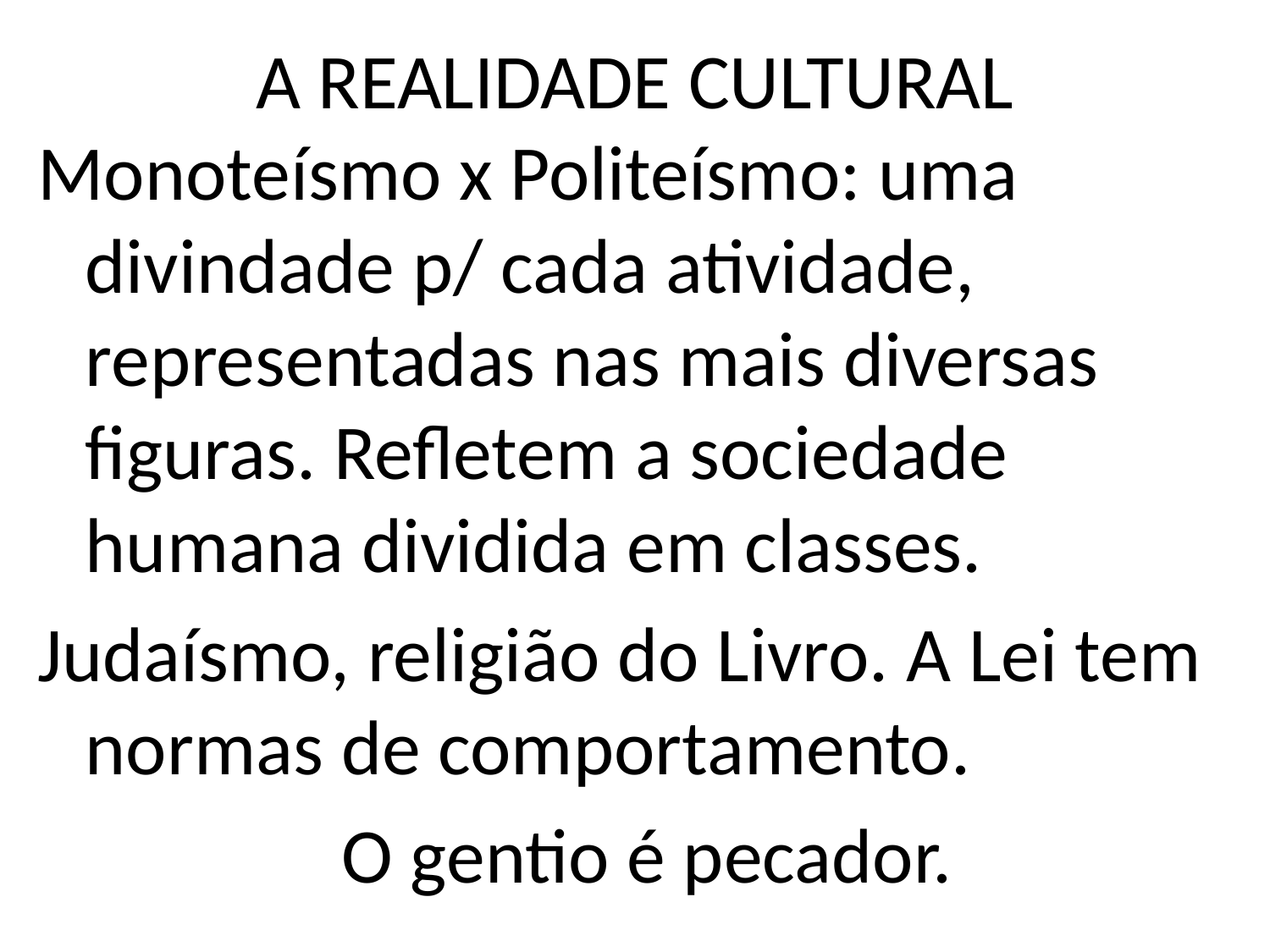

# A REALIDADE CULTURAL
Monoteísmo x Politeísmo: uma divindade p/ cada atividade, representadas nas mais diversas figuras. Refletem a sociedade humana dividida em classes.
Judaísmo, religião do Livro. A Lei tem normas de comportamento.
O gentio é pecador.